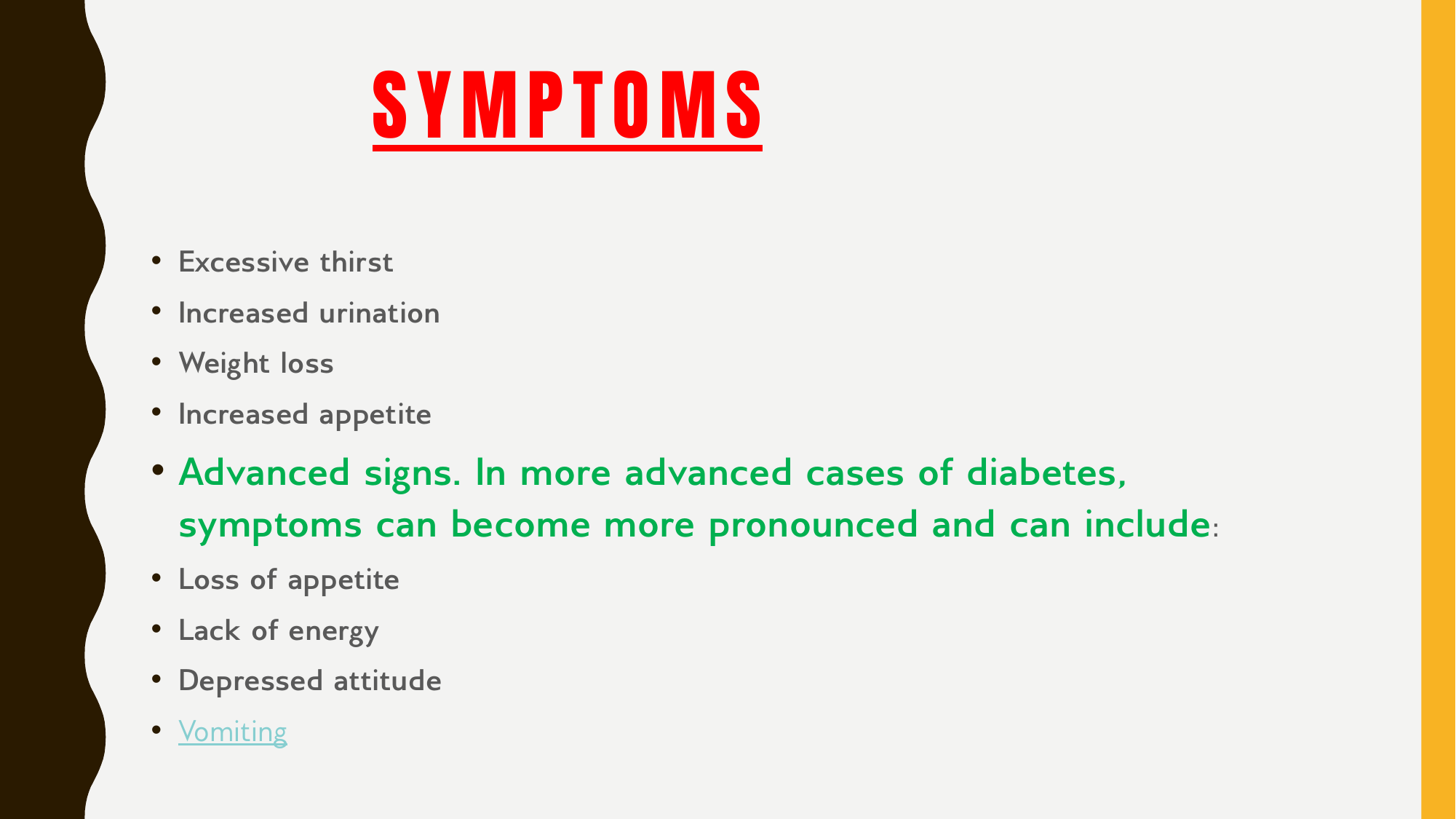

# SYMPTOMS
Excessive thirst
Increased urination
Weight loss
Increased appetite
Advanced signs. In more advanced cases of diabetes, symptoms can become more pronounced and can include:
Loss of appetite
Lack of energy
Depressed attitude
Vomiting